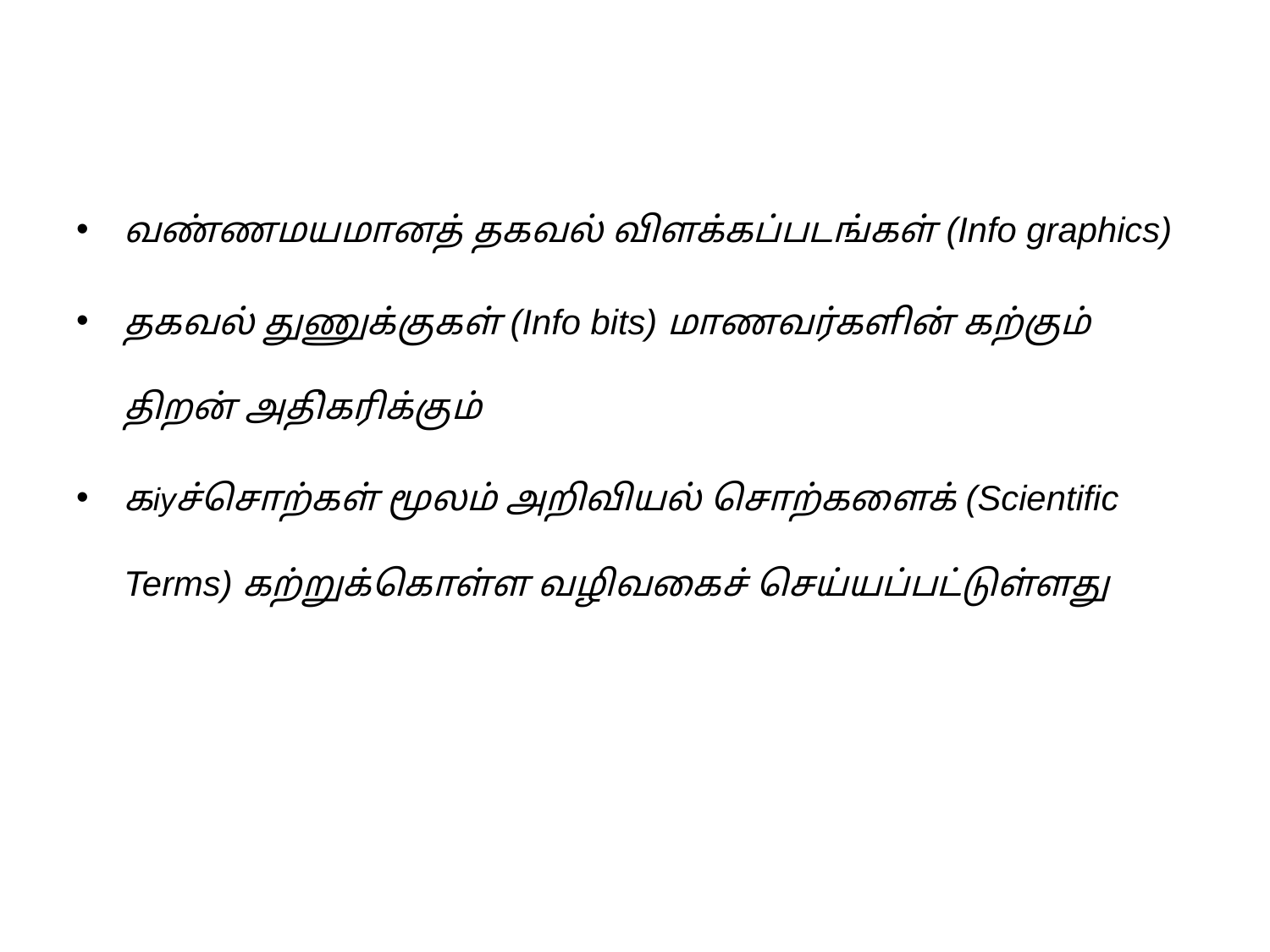

வண்ணமயமானத் தகவல் விளக்கப்படங்கள் (Info graphics)
தகவல் துணுக்குகள் (Info bits) மாணவர்களின் கற்கும் திறன் அதி்கரிக்கும்
கiyச்சொற்கள் மூலம் அறிவியல் சொற்களைக் (Scientific Terms) கற்றுக்கொள்ள வழிவகைச் செய்யப்பட்டுள்ளது